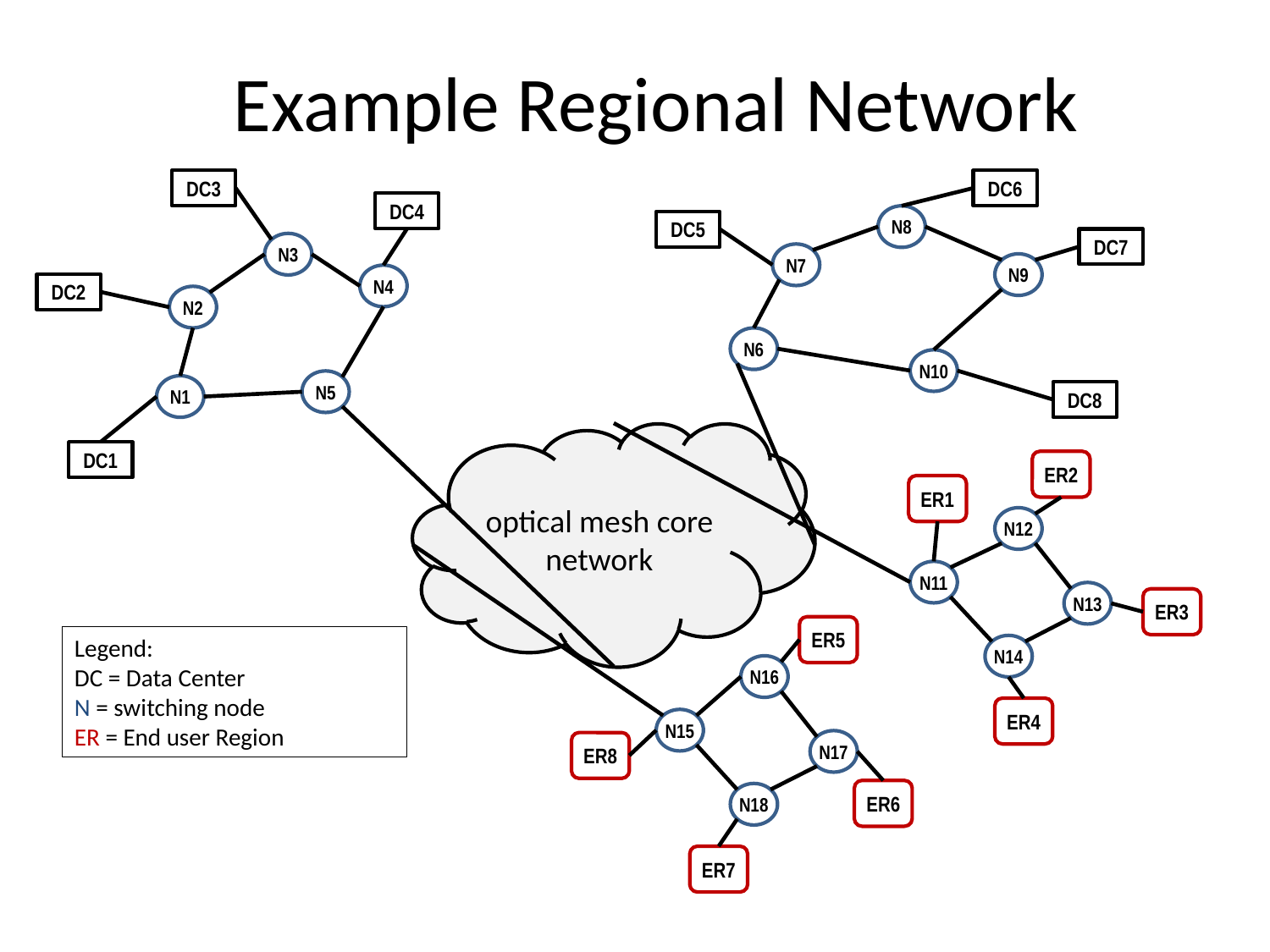

# Example Regional Network
DC3
DC6
DC4
N8
DC5
DC7
N3
N7
N9
N4
DC2
N2
N6
N10
N5
N1
DC8
optical mesh core network
DC1
ER2
ER1
N12
N11
N13
ER3
ER5
Legend:
DC = Data Center
N = switching node
ER = End user Region
N14
N16
ER4
N15
N17
ER8
ER6
N18
ER7